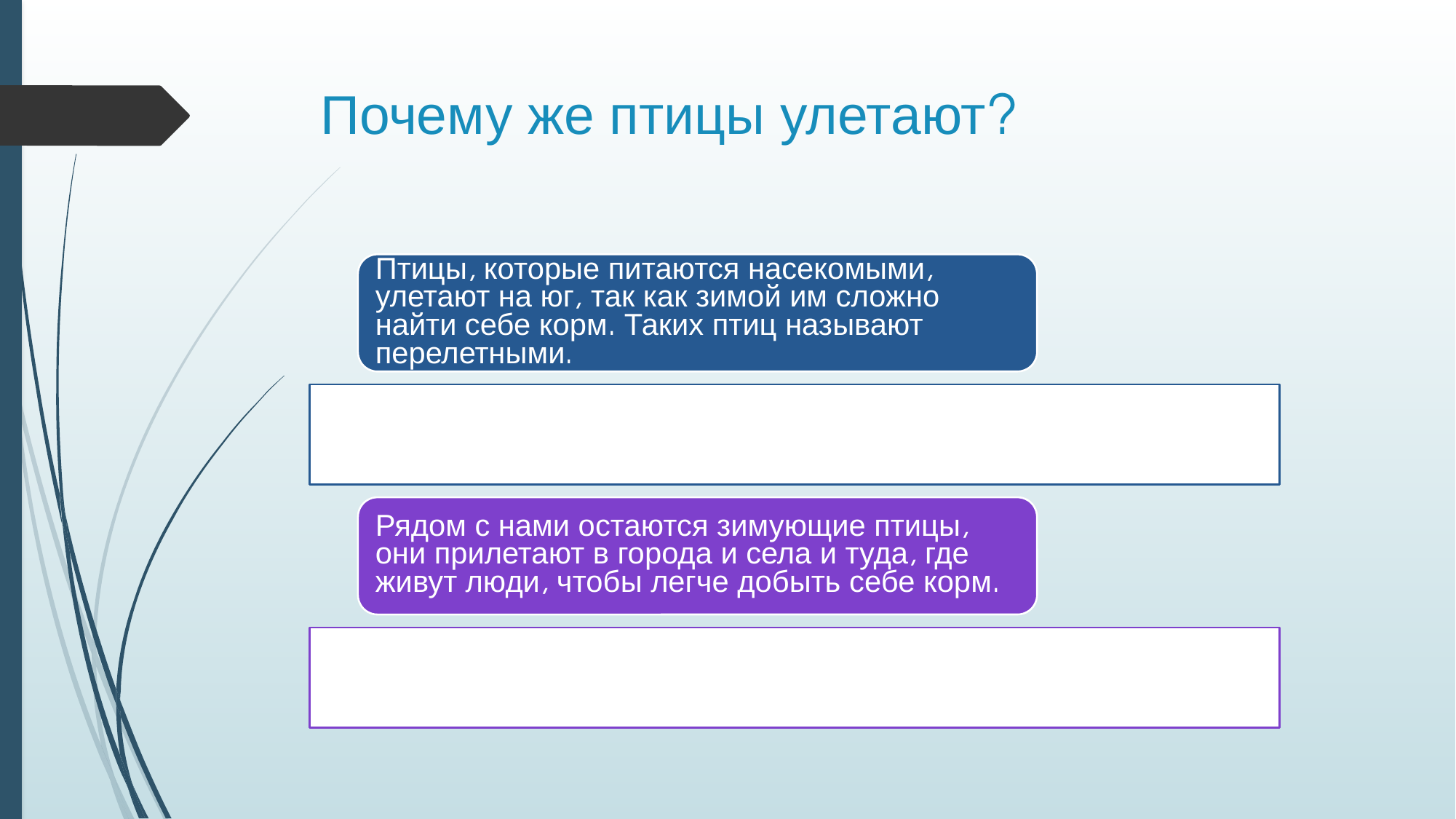

# Почему же птицы улетают?
Птицы, которые питаются насекомыми, улетают на юг, так как зимой им сложно найти себе корм. Таких птиц называют перелетными.
Рядом с нами остаются зимующие птицы, они прилетают в города и села и туда, где живут люди, чтобы легче добыть себе корм.